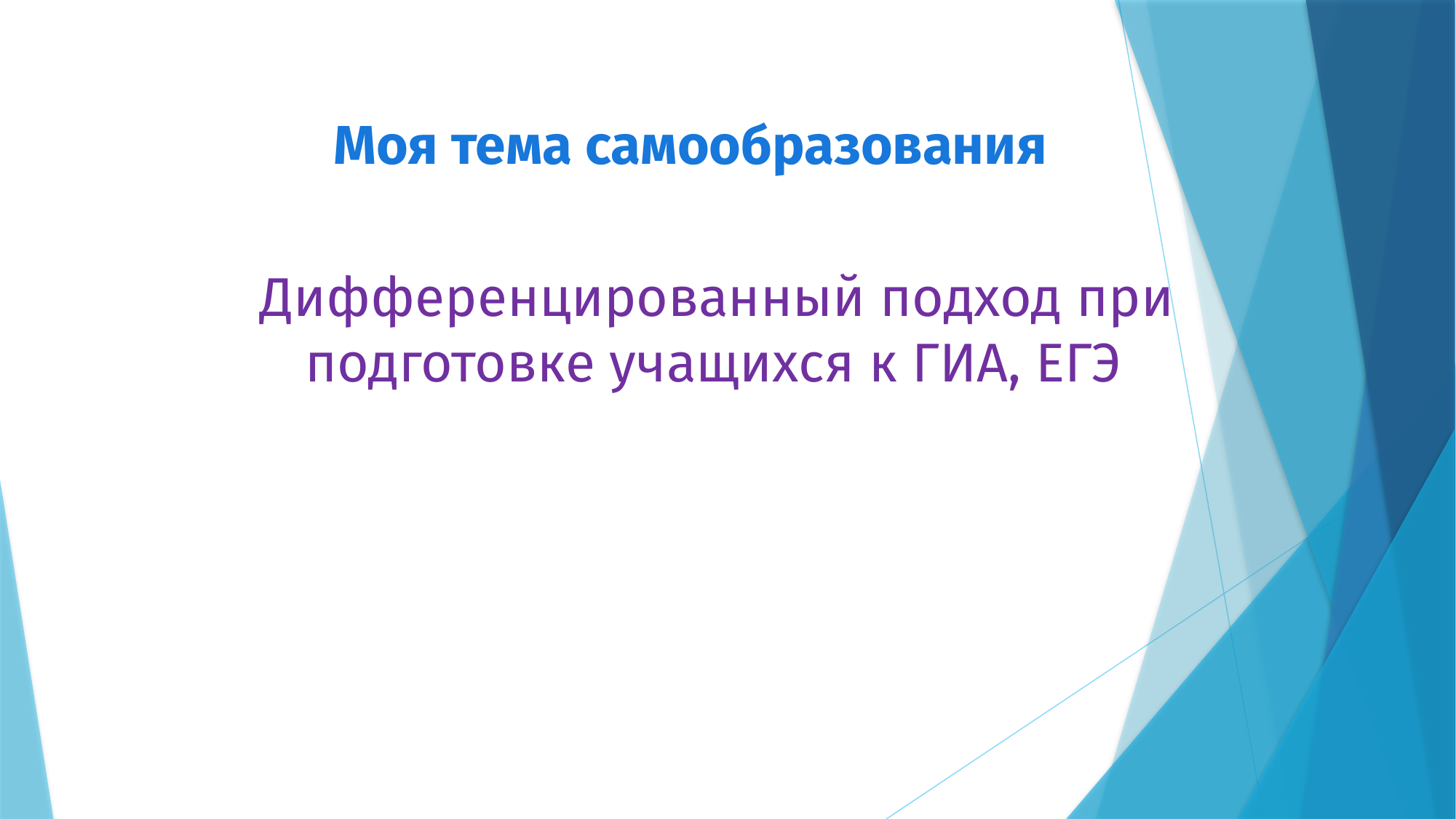

#
Моя тема самообразования
 Дифференцированный подход при подготовке учащихся к ГИА, ЕГЭ